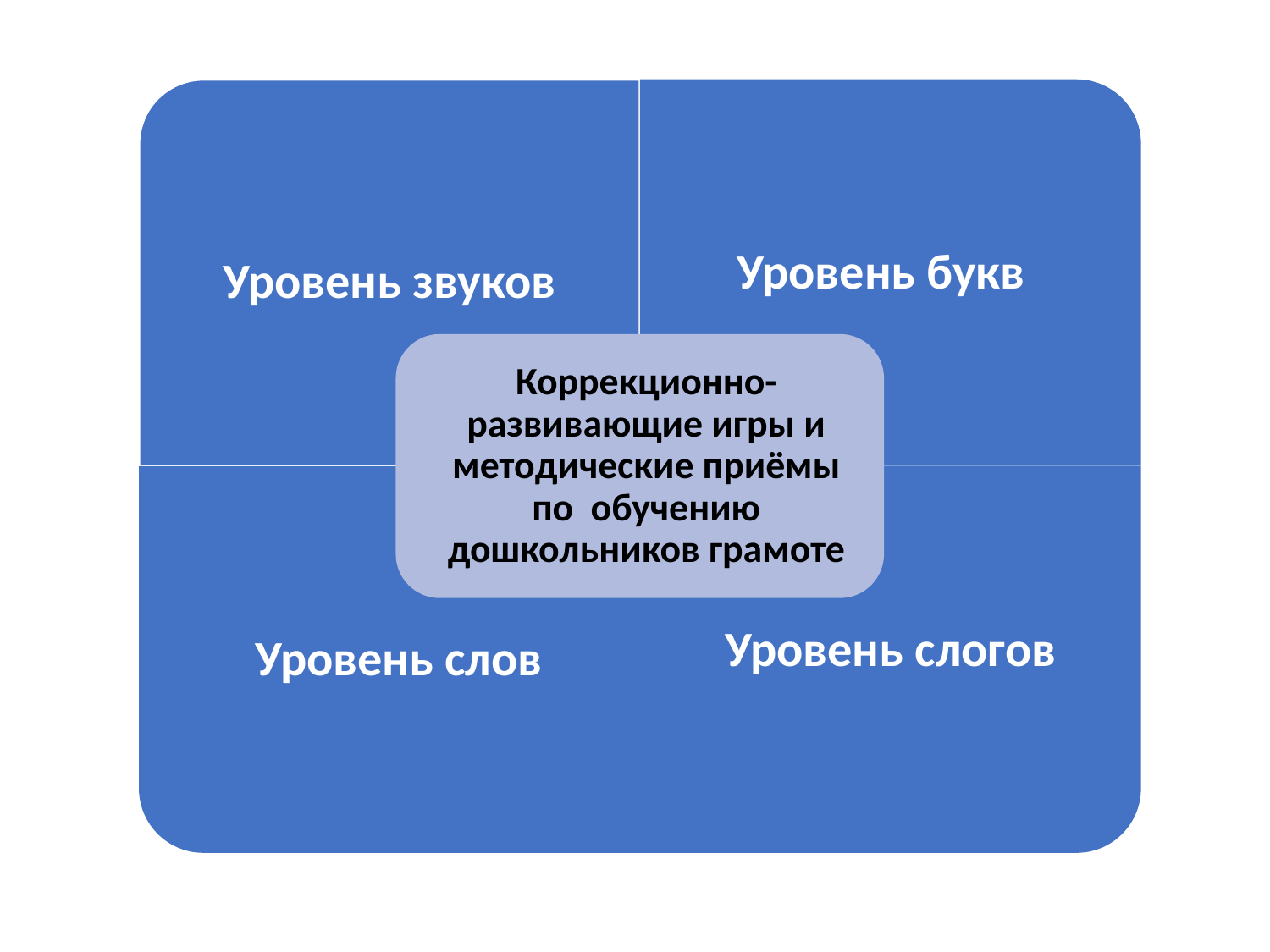

Уровень звуков
Уровень букв
Уровень слов
Уровень слогов
Коррекционно- развивающие игры и методические приёмы по  обучению дошкольников грамоте